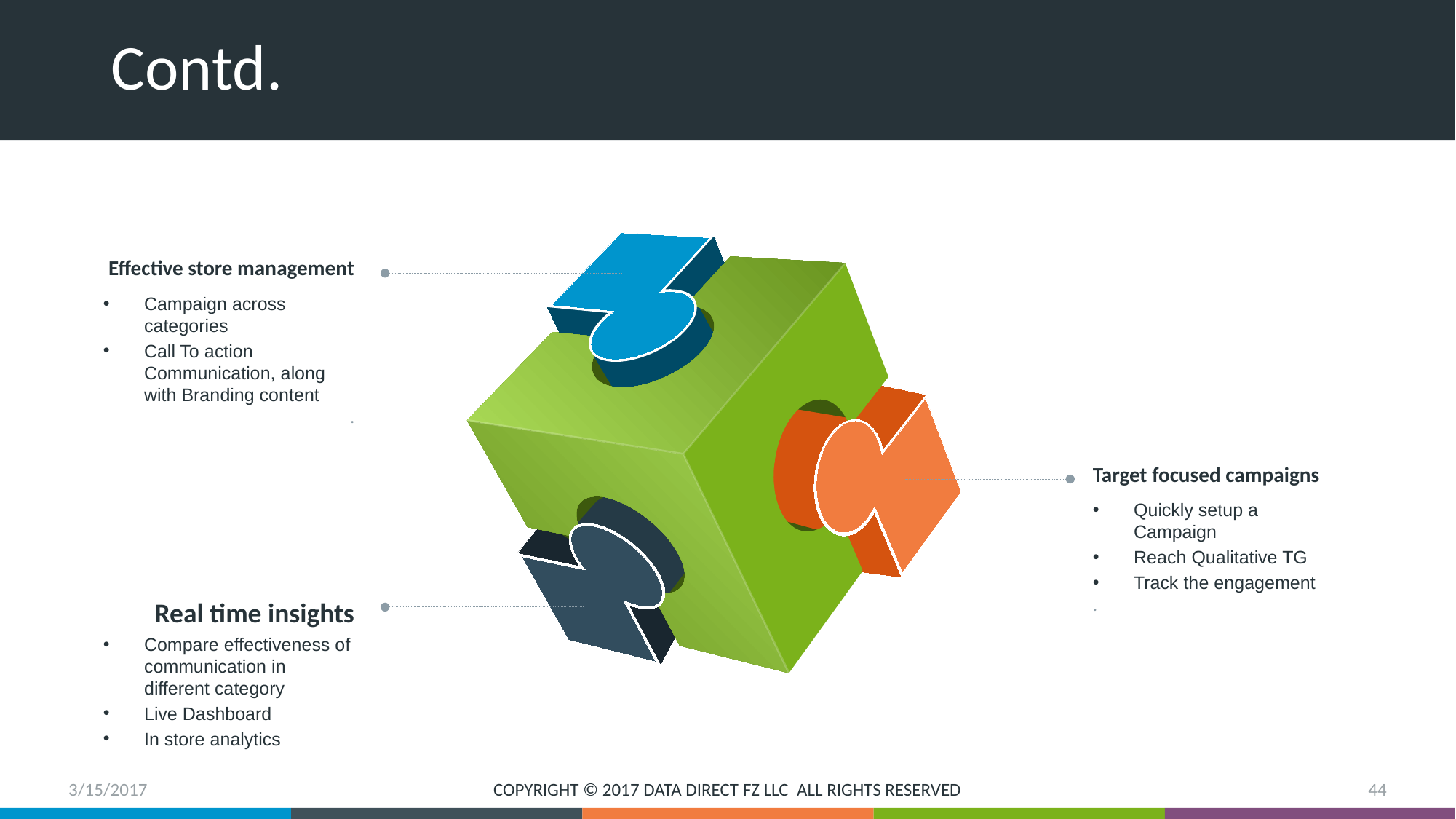

# Contd.

Effective store management

Campaign across categories
Call To action Communication, along with Branding content
.

Target focused campaigns

Quickly setup a Campaign
Reach Qualitative TG
Track the engagement
.

Real time insights
Compare effectiveness of communication in different category
Live Dashboard
In store analytics
3/15/2017
COPYRIGHT © 2017 DATA DIRECT FZ LLC  ALL RIGHTS RESERVED
44